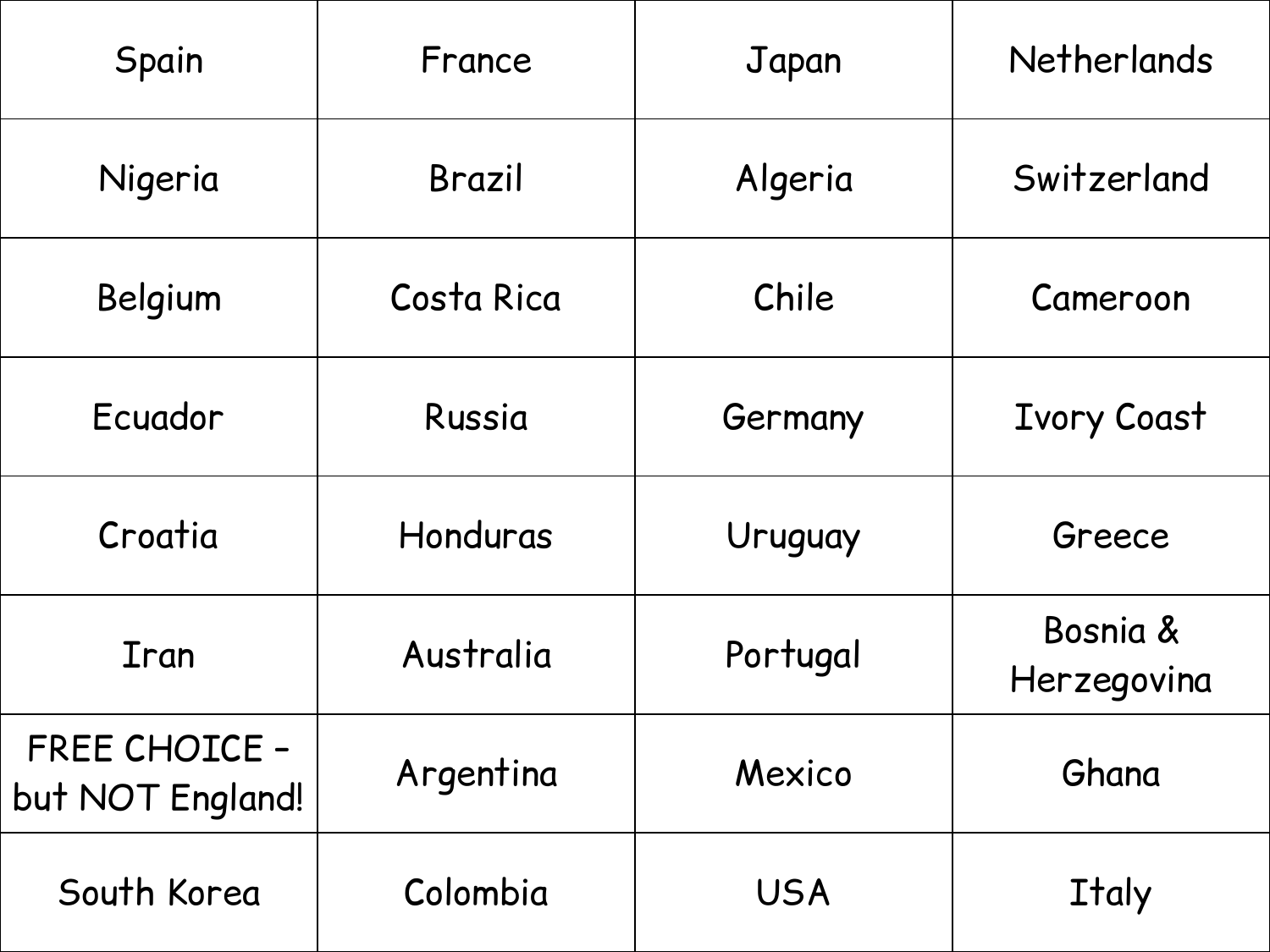

| Spain | France | Japan | Netherlands |
| --- | --- | --- | --- |
| Nigeria | Brazil | Algeria | Switzerland |
| Belgium | Costa Rica | Chile | Cameroon |
| Ecuador | Russia | Germany | Ivory Coast |
| Croatia | Honduras | Uruguay | Greece |
| Iran | Australia | Portugal | Bosnia & Herzegovina |
| FREE CHOICE – but NOT England! | Argentina | Mexico | Ghana |
| South Korea | Colombia | USA | Italy |